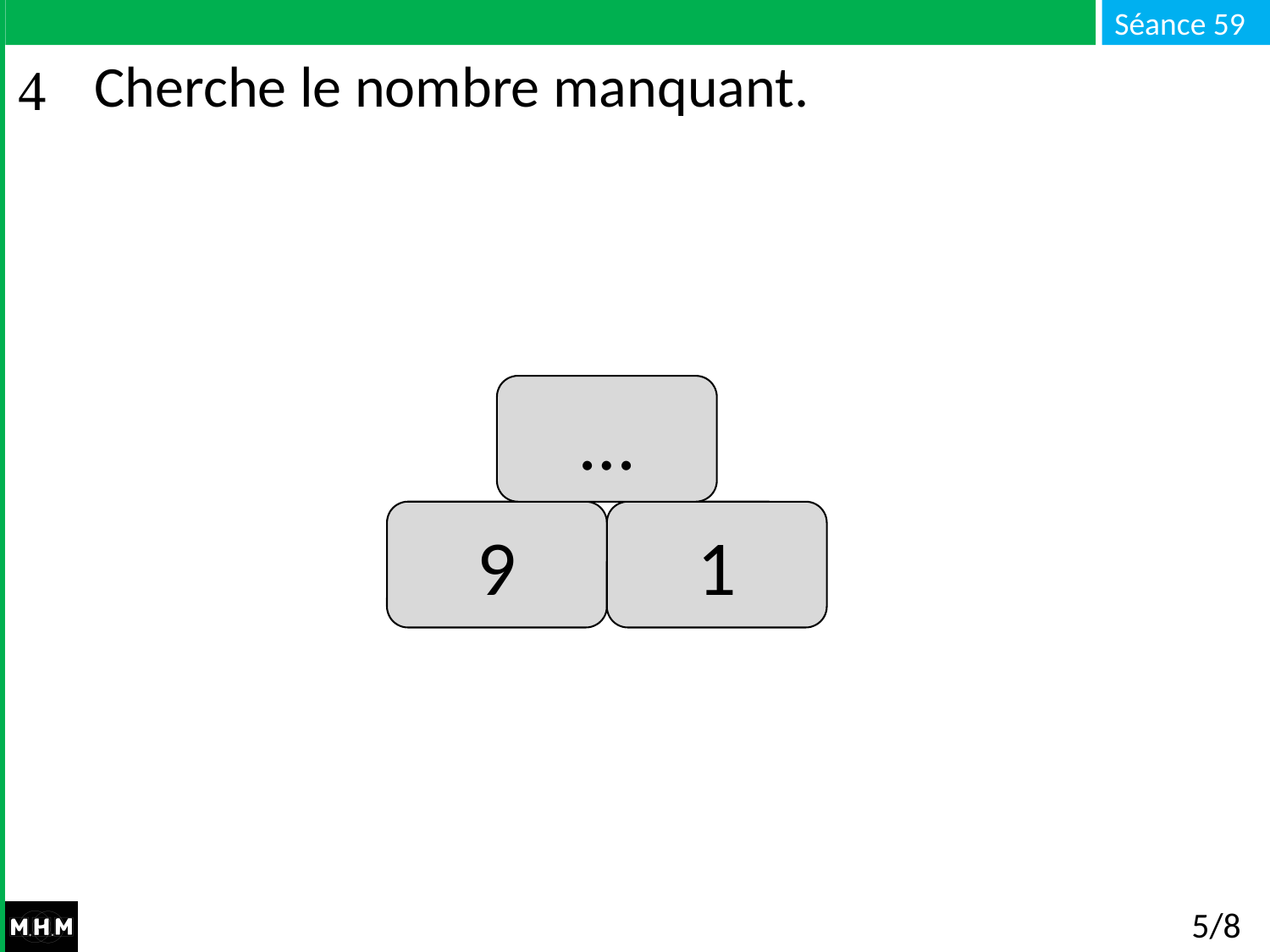

# Cherche le nombre manquant.
…
1
9
5/8